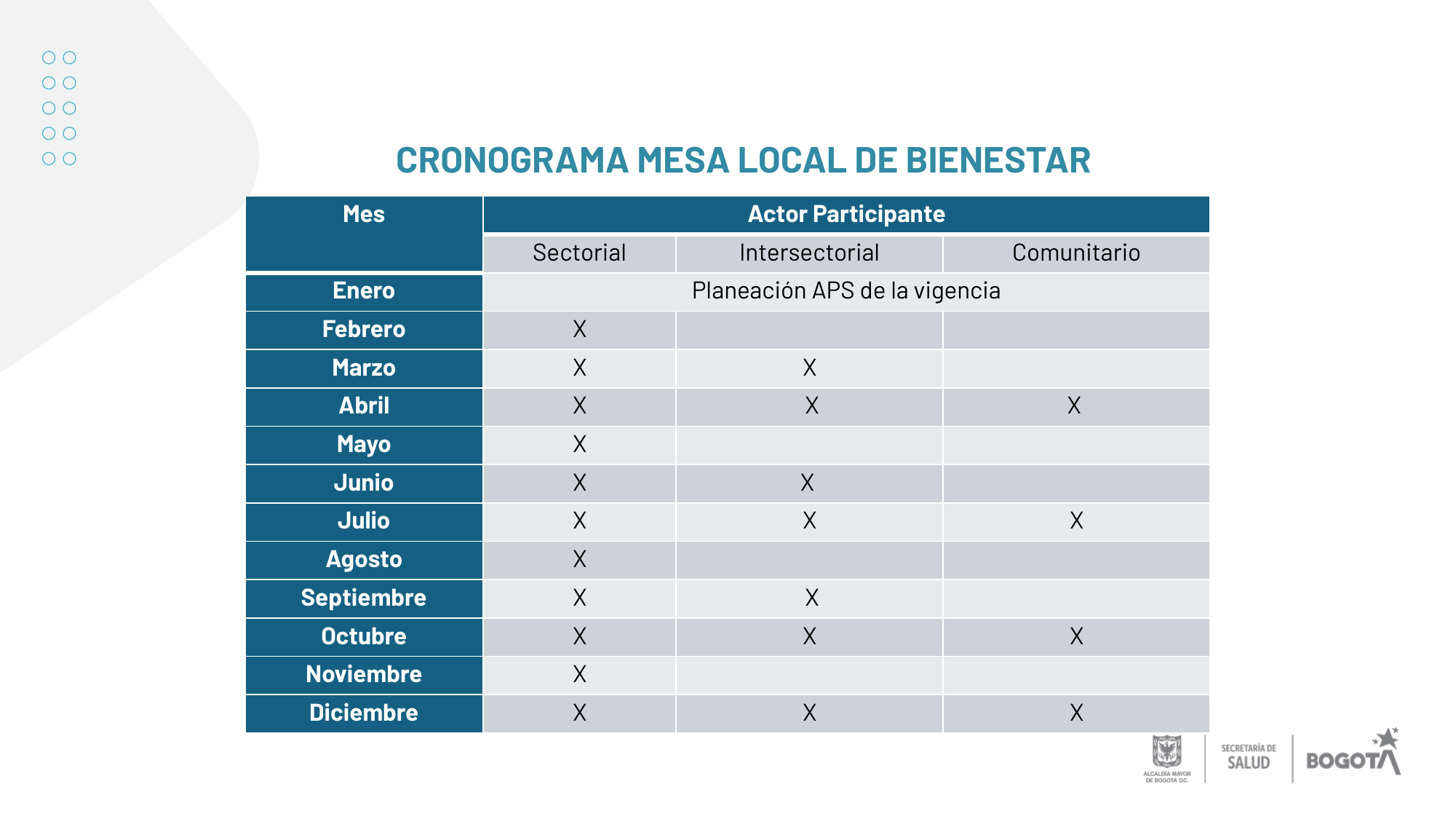

CRONOGRAMA MESA LOCAL DE BIENESTAR
| Mes | Actor Participante |  |  |
| --- | --- | --- | --- |
|  | Sectorial | Intersectorial | Comunitario |
| Enero | Planeación APS de la vigencia |  |  |
| Febrero | X |  |  |
| Marzo | X | X |  |
| Abril | X | X | X |
| Mayo | X |  |  |
| Junio | X | X |  |
| Julio | X | X | X |
| Agosto | X |  |  |
| Septiembre | X | X |  |
| Octubre | X | X | X |
| Noviembre | X |  |  |
| Diciembre | X | X | X |